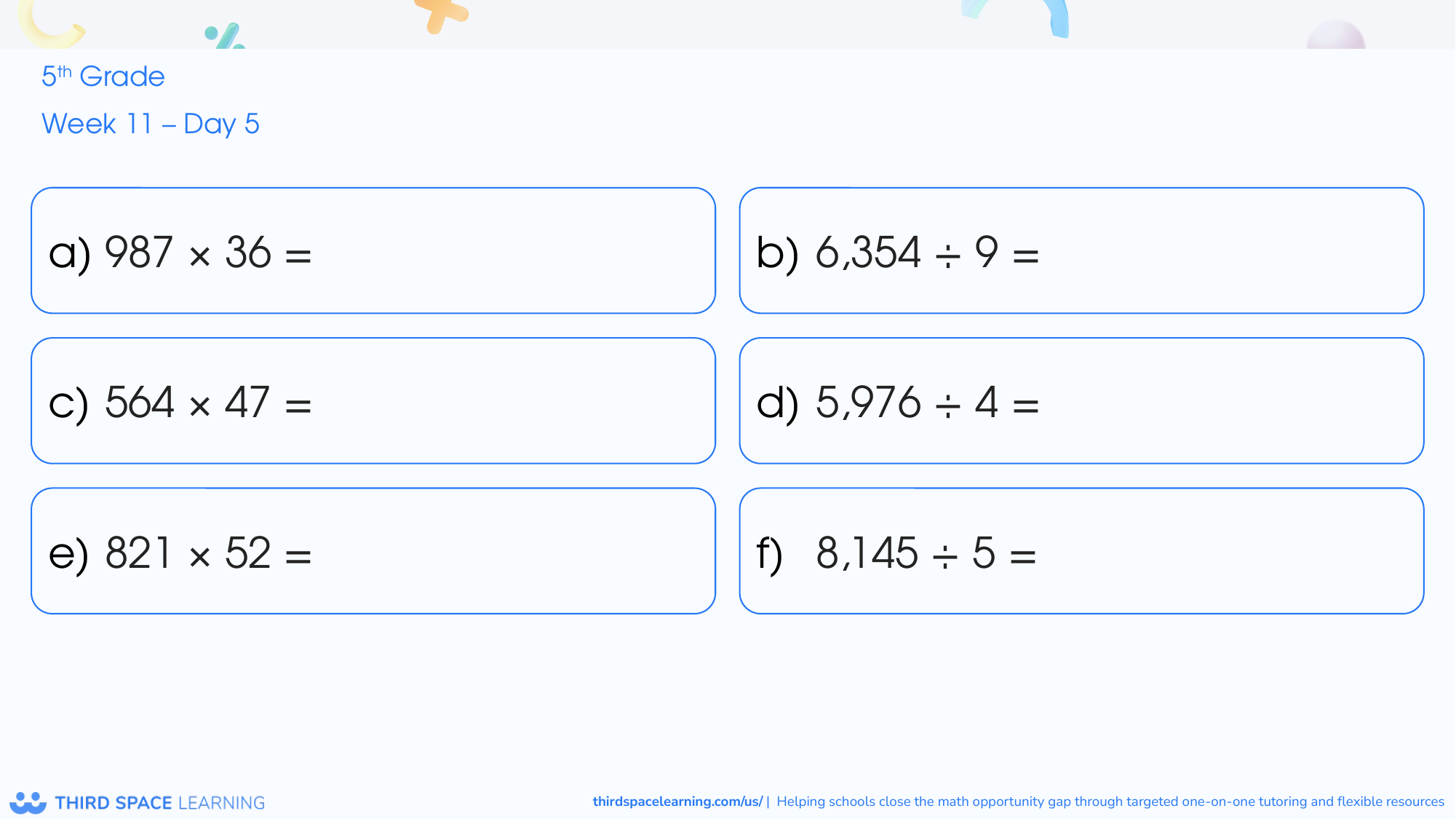

5th Grade
Week 11 – Day 5
987 × 36 =
6,354 ÷ 9 =
564 × 47 =
5,976 ÷ 4 =
821 × 52 =
8,145 ÷ 5 =